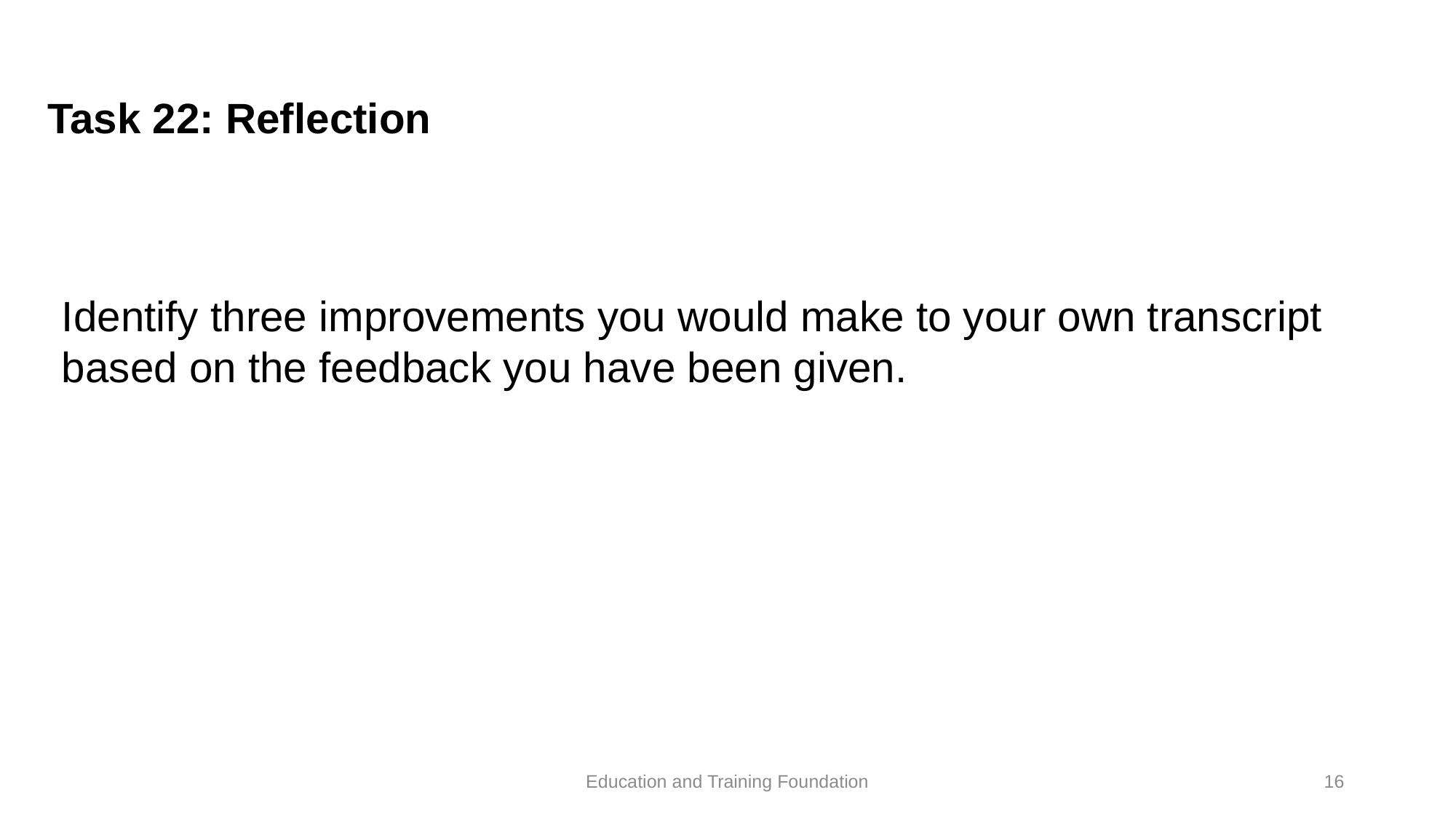

# Task 22: Reflection
Identify three improvements you would make to your own transcript based on the feedback you have been given.
Education and Training Foundation
16